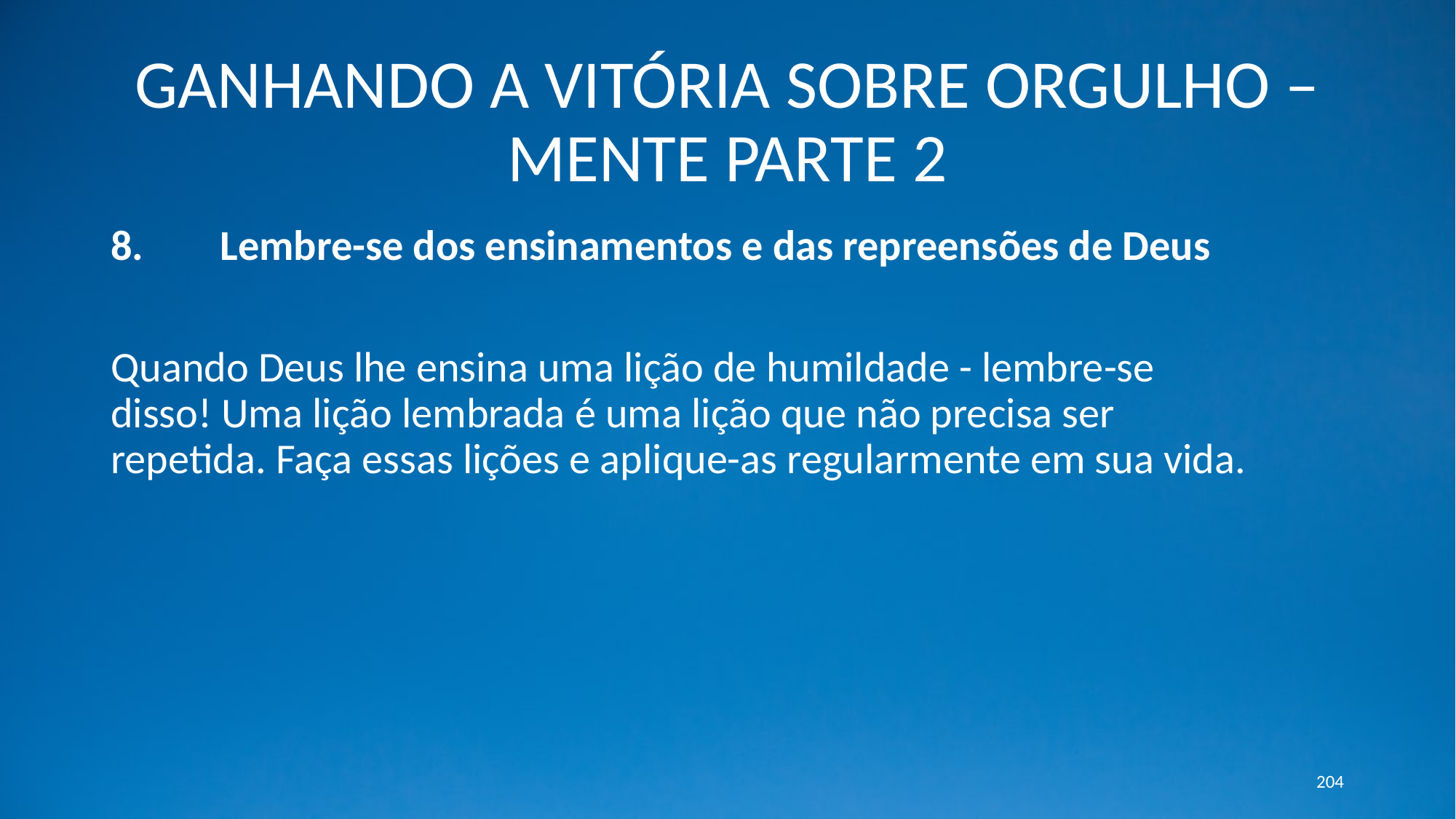

# GANHANDO A VITÓRIA SOBRE ORGULHO – MENTE PARTE 2
8. 	Lembre-se dos ensinamentos e das repreensões de Deus

Quando Deus lhe ensina uma lição de humildade - lembre-se disso! Uma lição lembrada é uma lição que não precisa ser repetida. Faça essas lições e aplique-as regularmente em sua vida.

204